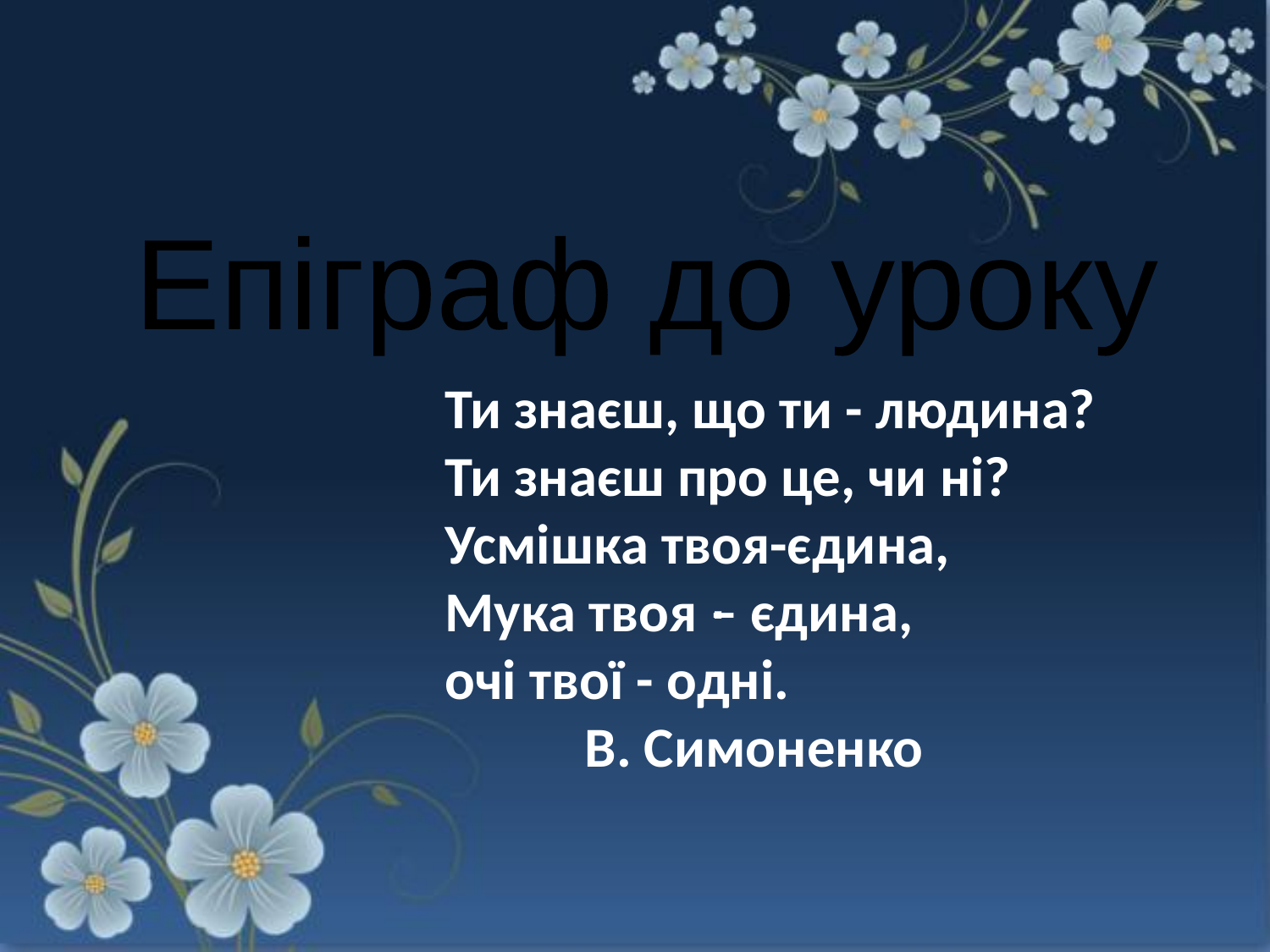

Епіграф до уроку
                     Ти знаєш, що ти - людина?
                     Ти знаєш про це, чи нi?
                     Усмiшка твоя-єдина,
                     Мука твоя – єдина,
                     очi твої - однi.
                                В. Симоненко

.